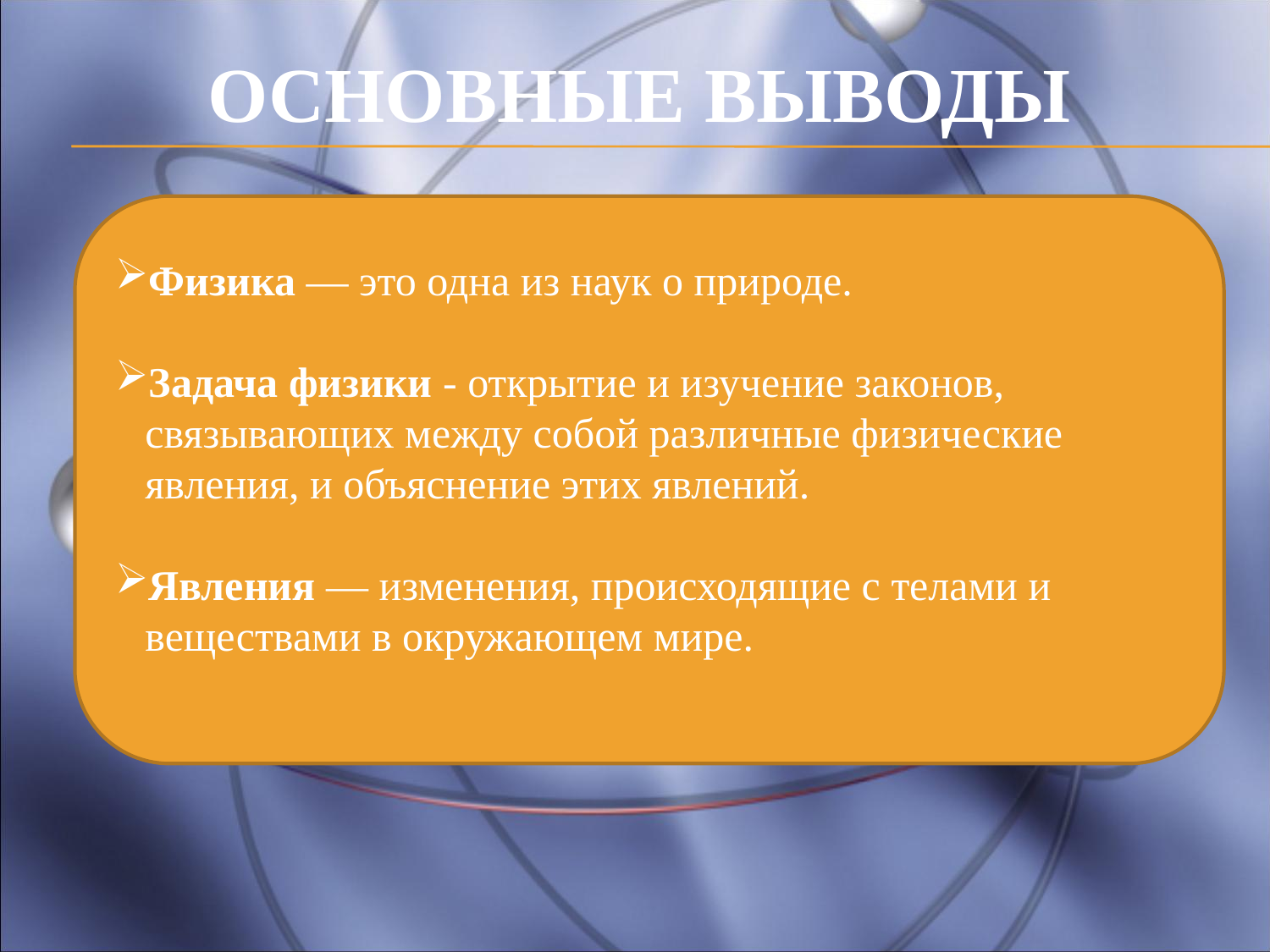

Основные выводы
Физика — это одна из наук о природе.

Задача физики - открытие и изучение законов, связывающих между собой различные физические явления, и объяснение этих явлений.

Явления — изменения, происходящие с телами и веществами в окружающем мире.